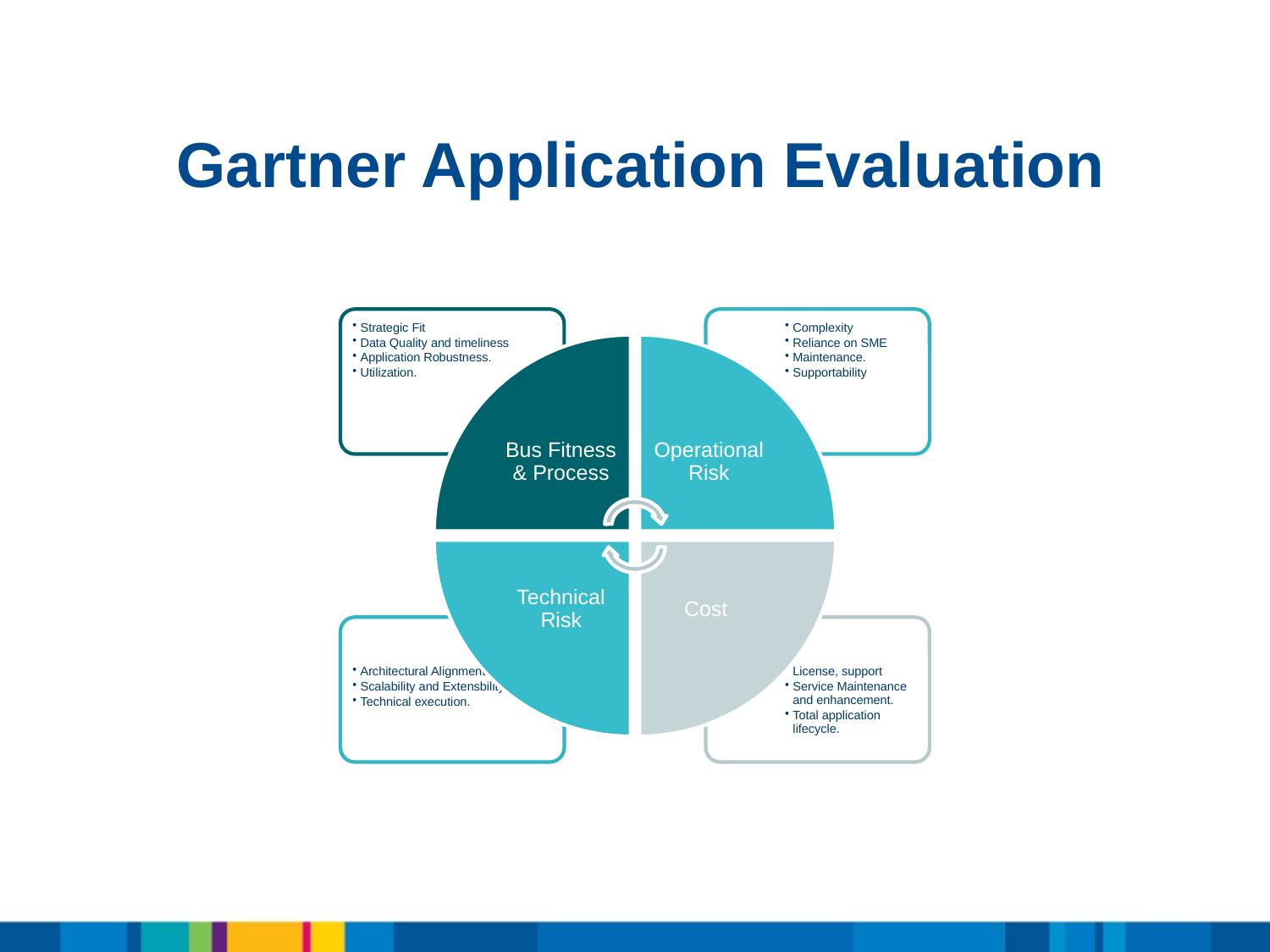

# Gartner Application Evaluation
License, support
Service Maintenance and enhancement.
Total application lifecycle.
Architectural Alignment.
Scalability and Extensbility.
Technical execution.
Complexity
Reliance on SME
Maintenance.
Supportability
Strategic Fit
Data Quality and timeliness
Application Robustness.
Utilization.
Bus Fitness & Process
Operational Risk
Cost
Technical Risk